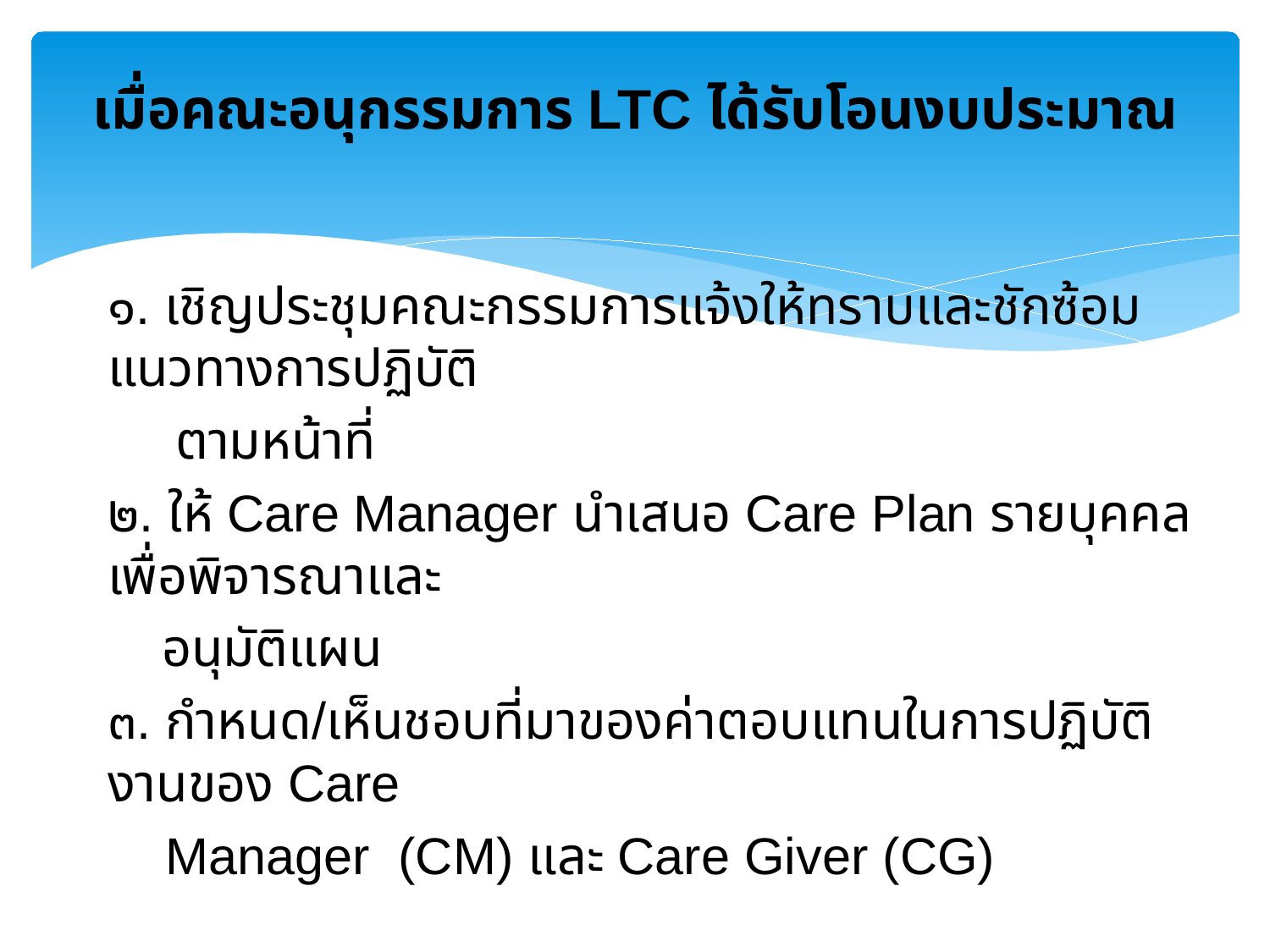

# เมื่อคณะอนุกรรมการ LTC ได้รับโอนงบประมาณ
๑. เชิญประชุมคณะกรรมการแจ้งให้ทราบและชักซ้อมแนวทางการปฏิบัติ
     ตามหน้าที่
๒. ให้ Care Manager นำเสนอ Care Plan รายบุคคลเพื่อพิจารณาและ
    อนุมัติแผน
๓. กำหนด/เห็นชอบที่มาของค่าตอบแทนในการปฏิบัติงานของ Care
    Manager  (CM) และ Care Giver (CG)